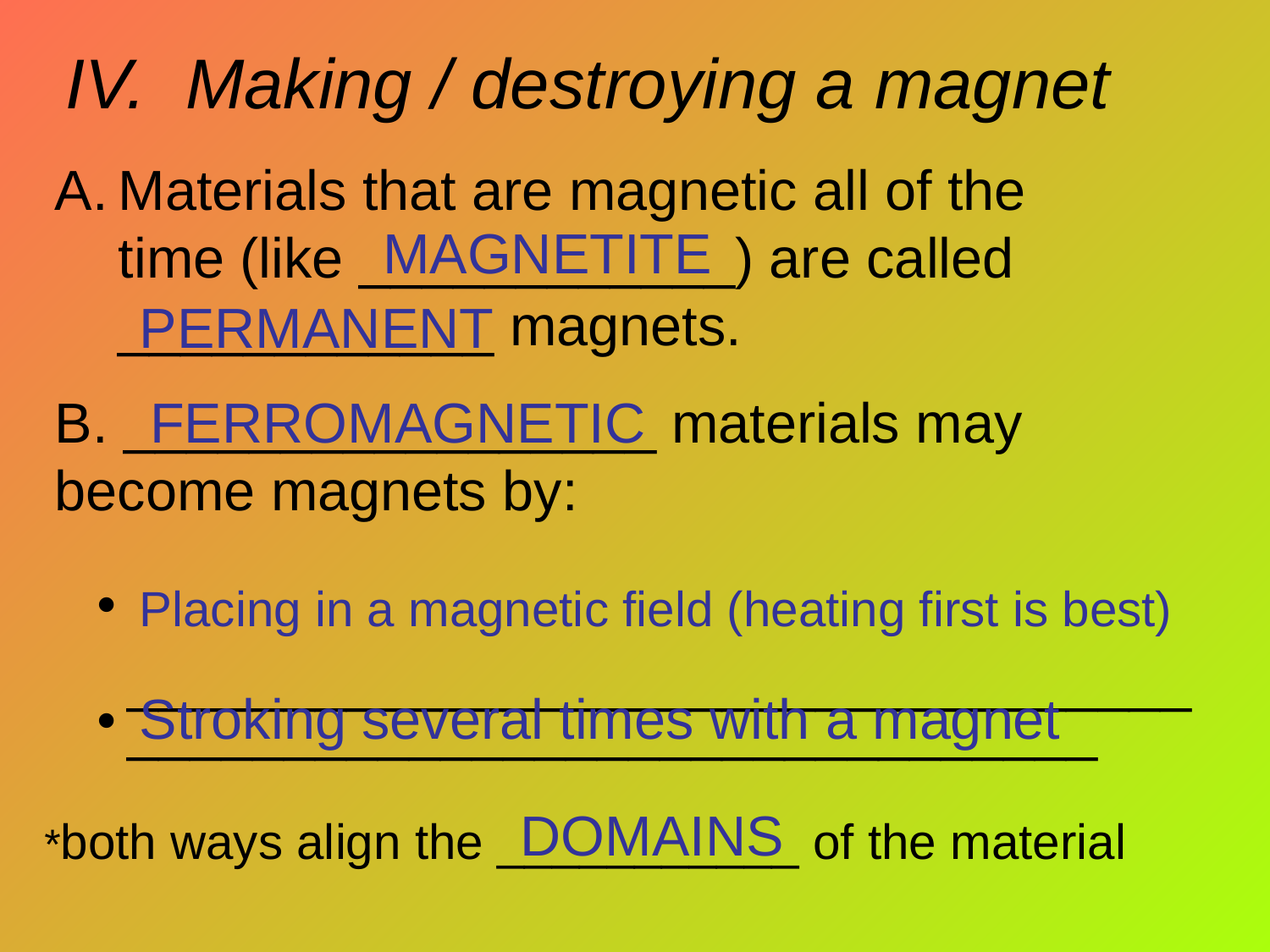

IV.  Making / destroying a magnet
Materials that are magnetic all of the   time (like ____________) are called ____________ magnets.

MAGNETITE
PERMANENT
B. _________________ materials may become magnets by:
FERROMAGNETIC
 __________________________________
Placing in a magnetic field (heating first is best)

Stroking several times with a magnet
_______________________________
DOMAINS
*both ways align the ___________ of the material